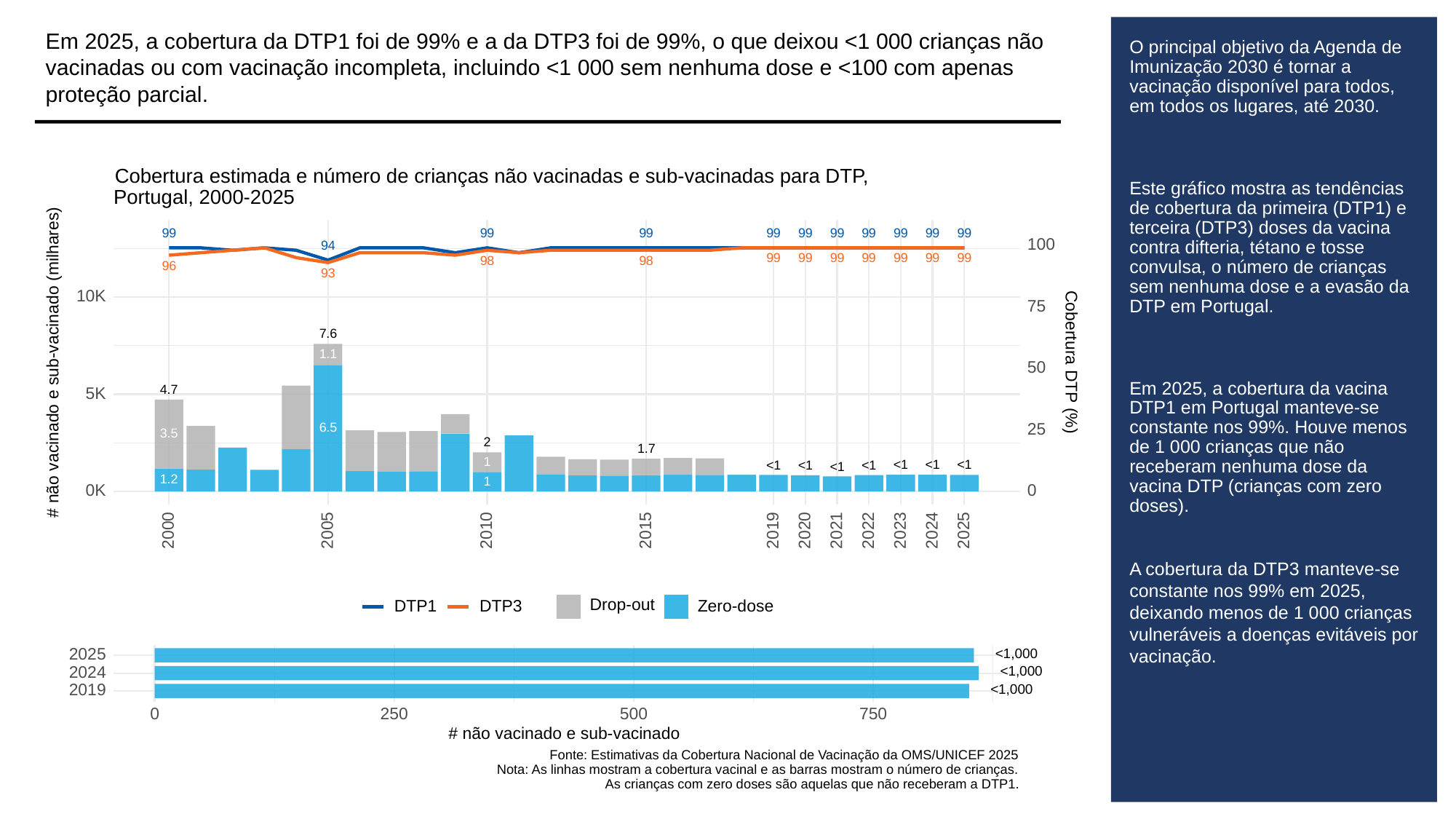

Em 2025, a cobertura da DTP1 foi de 99% e a da DTP3 foi de 99%, o que deixou <1 000 crianças não vacinadas ou com vacinação incompleta, incluindo <1 000 sem nenhuma dose e <100 com apenas proteção parcial.
# O principal objetivo da Agenda de Imunização 2030 é tornar a vacinação disponível para todos, em todos os lugares, até 2030.

Este gráfico mostra as tendências de cobertura da primeira (DTP1) e terceira (DTP3) doses da vacina contra difteria, tétano e tosse convulsa, o número de crianças sem nenhuma dose e a evasão da DTP em Portugal.

Em 2025, a cobertura da vacina DTP1 em Portugal manteve-se constante nos 99%. Houve menos de 1 000 crianças que não receberam nenhuma dose da vacina DTP (crianças com zero doses).

A cobertura da DTP3 manteve-se constante nos 99% em 2025, deixando menos de 1 000 crianças vulneráveis a doenças evitáveis por vacinação.

Cobertura estimada e número de crianças não vacinadas e sub-vacinadas para DTP,
Portugal, 2000-2025

99
99
99
99
99
99
99
99
99
99
100
94

99
99
99
99
99
99
99
98
98
96
93
10K

75
7.6

1.1
# não vacinado e sub-vacinado (milhares)
Cobertura DTP (%)
50

4.7
5K

6.5
25

3.5

2

1.7

1

<1
<1
<1
<1
<1
<1
<1

1.2

1
0K
0

2023
2000
2005
2010
2015
2019
2020
2021
2022
2024
2025

Drop-out
DTP3
Zero-dose
DTP1

<1,000
2025

<1,000
2024

<1,000
2019

0
250
500
750
# não vacinado e sub-vacinado
Fonte: Estimativas da Cobertura Nacional de Vacinação da OMS/UNICEF 2025
Nota: As linhas mostram a cobertura vacinal e as barras mostram o número de crianças.
As crianças com zero doses são aquelas que não receberam a DTP1.